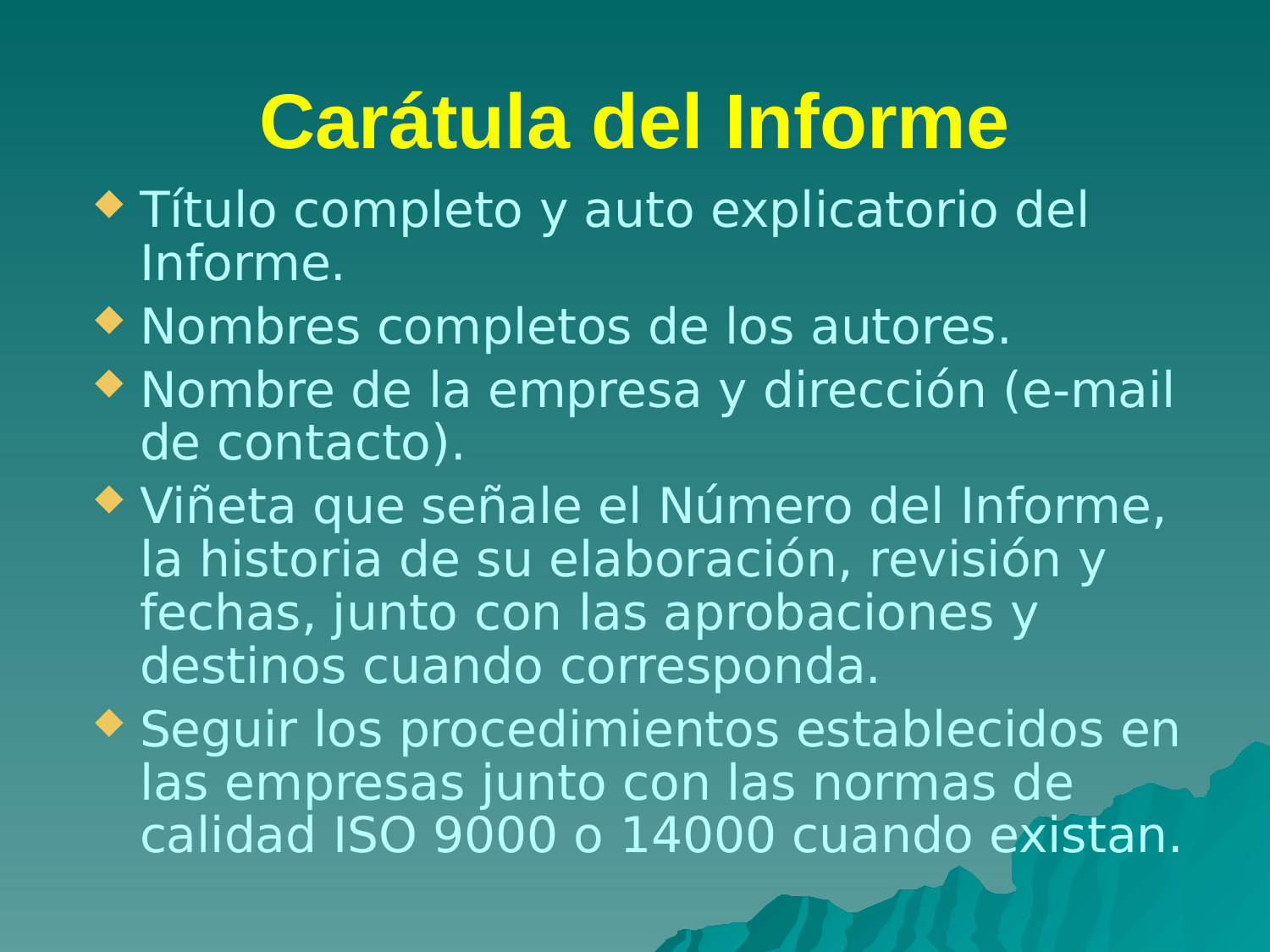

# Carátula del Informe
Título completo y auto explicatorio del Informe.
Nombres completos de los autores.
Nombre de la empresa y dirección (e-mail de contacto).
Viñeta que señale el Número del Informe, la historia de su elaboración, revisión y fechas, junto con las aprobaciones y destinos cuando corresponda.
Seguir los procedimientos establecidos en las empresas junto con las normas de calidad ISO 9000 o 14000 cuando existan.